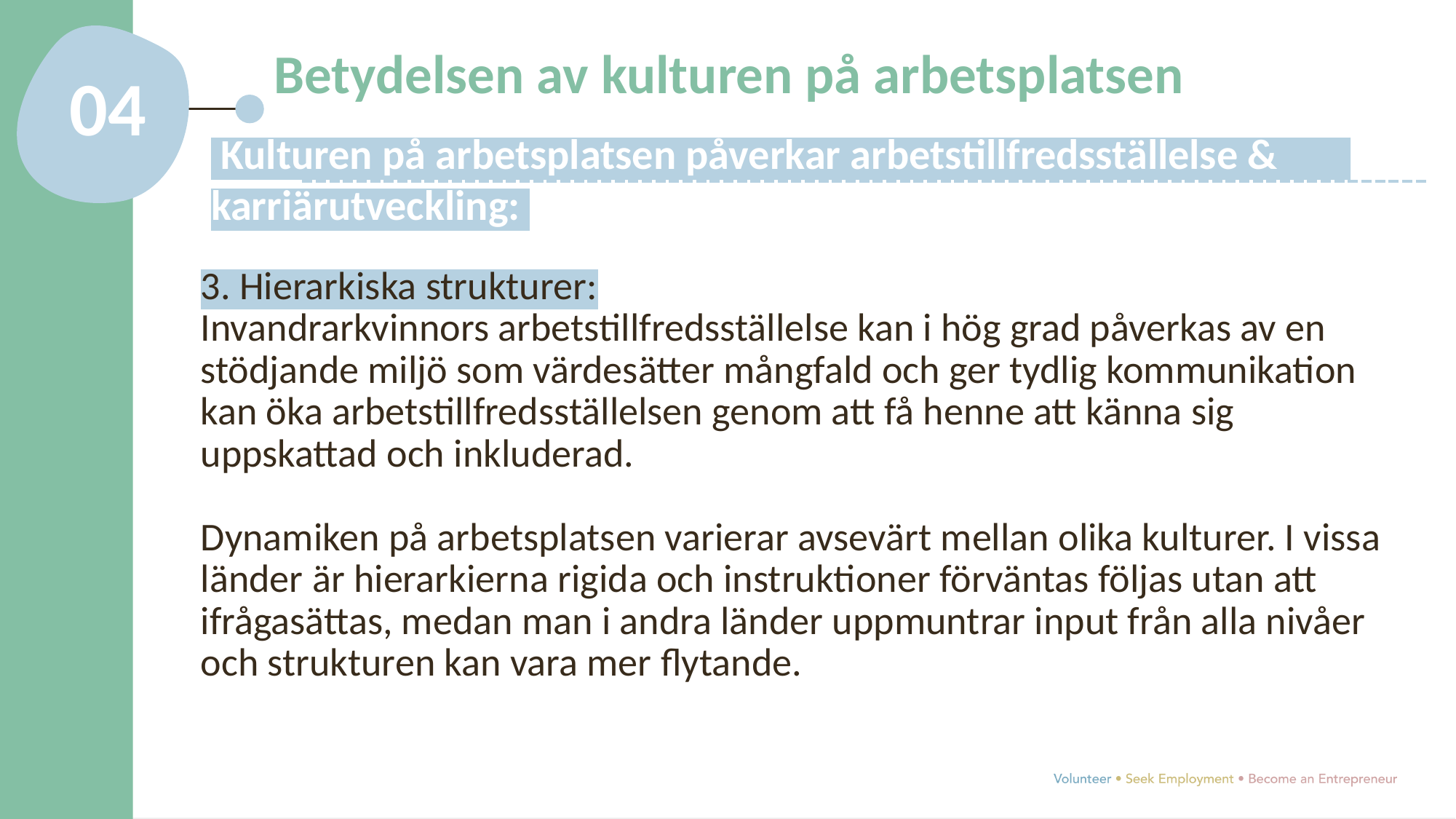

Betydelsen av kulturen på arbetsplatsen

04

 Kulturen på arbetsplatsen påverkar arbetstillfredsställelse & och karriärutveckling:
3. Hierarkiska strukturer:
Invandrarkvinnors arbetstillfredsställelse kan i hög grad påverkas av en stödjande miljö som värdesätter mångfald och ger tydlig kommunikation kan öka arbetstillfredsställelsen genom att få henne att känna sig uppskattad och inkluderad.

Dynamiken på arbetsplatsen varierar avsevärt mellan olika kulturer. I vissa länder är hierarkierna rigida och instruktioner förväntas följas utan att ifrågasättas, medan man i andra länder uppmuntrar input från alla nivåer och strukturen kan vara mer flytande.